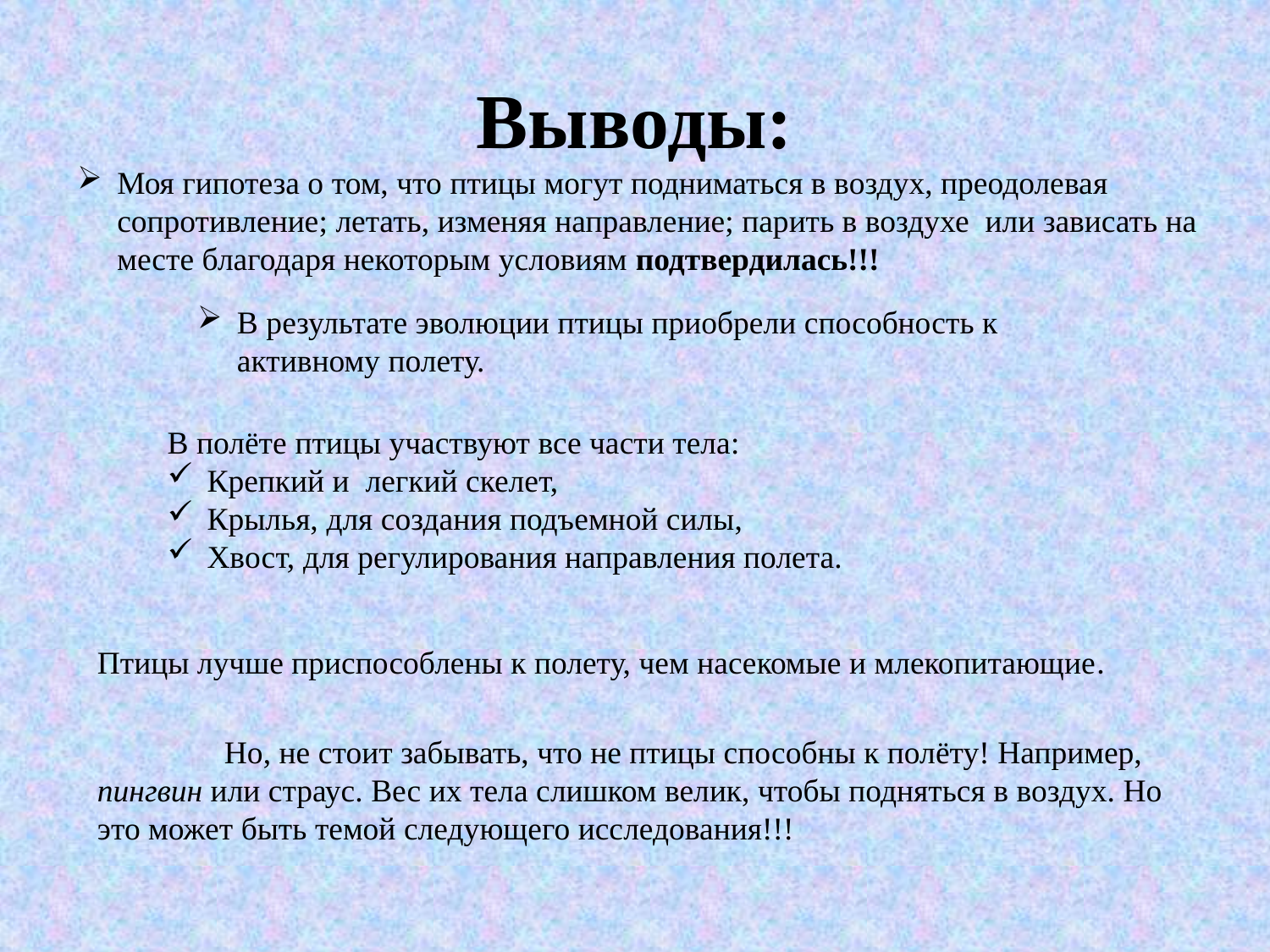

# Выводы:
Моя гипотеза о том, что птицы могут подниматься в воздух, преодолевая сопротивление; летать, изменяя направление; парить в воздухе  или зависать на месте благодаря некоторым условиям подтвердилась!!!
В результате эволюции птицы приобрели способность к активному полету.
В полёте птицы участвуют все части тела:
Крепкий и  легкий скелет,
Крылья, для создания подъемной силы,
Хвост, для регулирования направления полета.
Птицы лучше приспособлены к полету, чем насекомые и млекопитающие.
	Но, не стоит забывать, что не птицы способны к полёту! Например, пингвин или страус. Вес их тела слишком велик, чтобы подняться в воздух. Но это может быть темой следующего исследования!!!